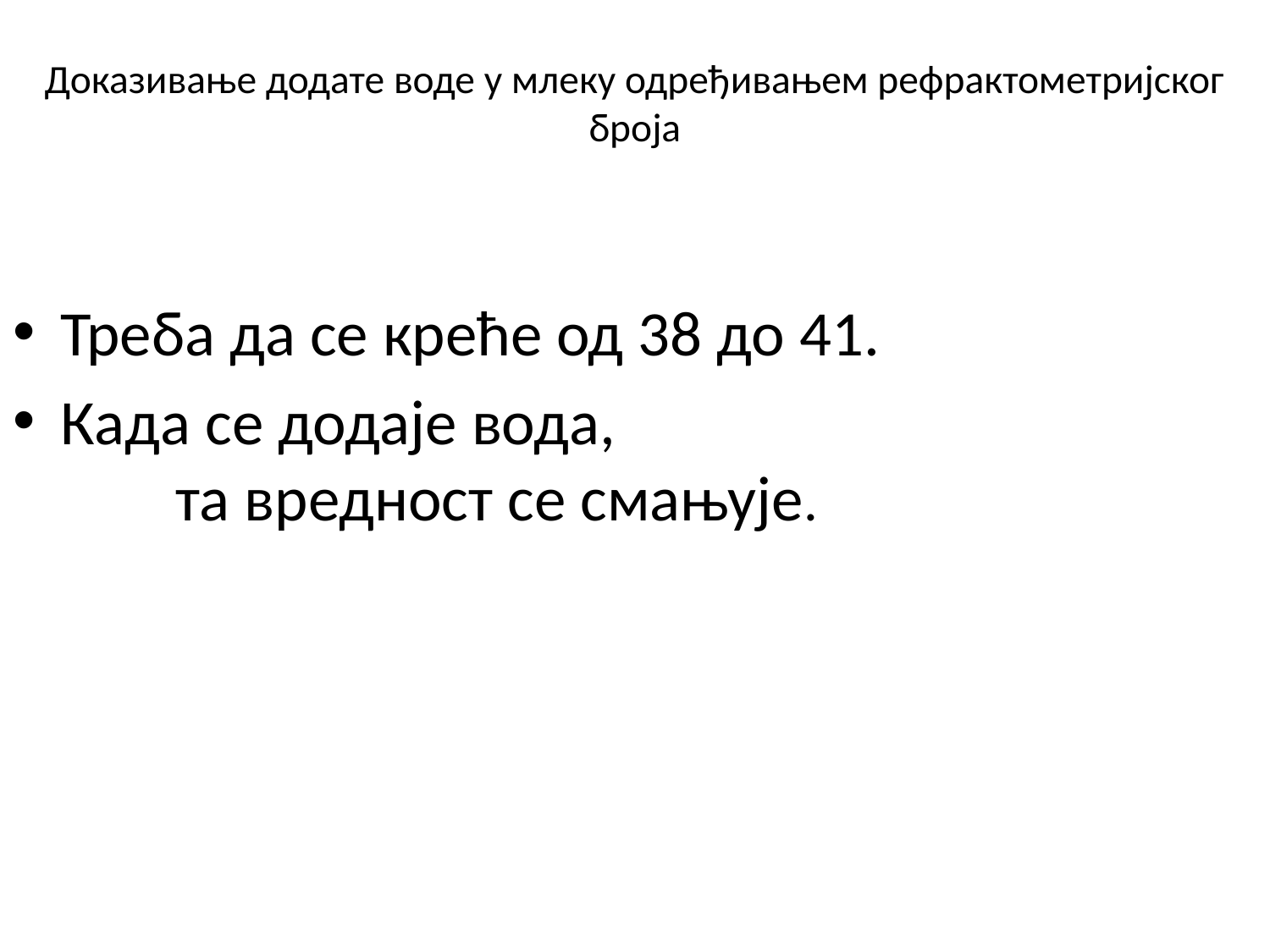

# Доказивање додате воде у млеку одређивањем рефрактометријског броја
Треба да се креће од 38 до 41.
Када се додаје вода,                                                     та вредност се смањује.